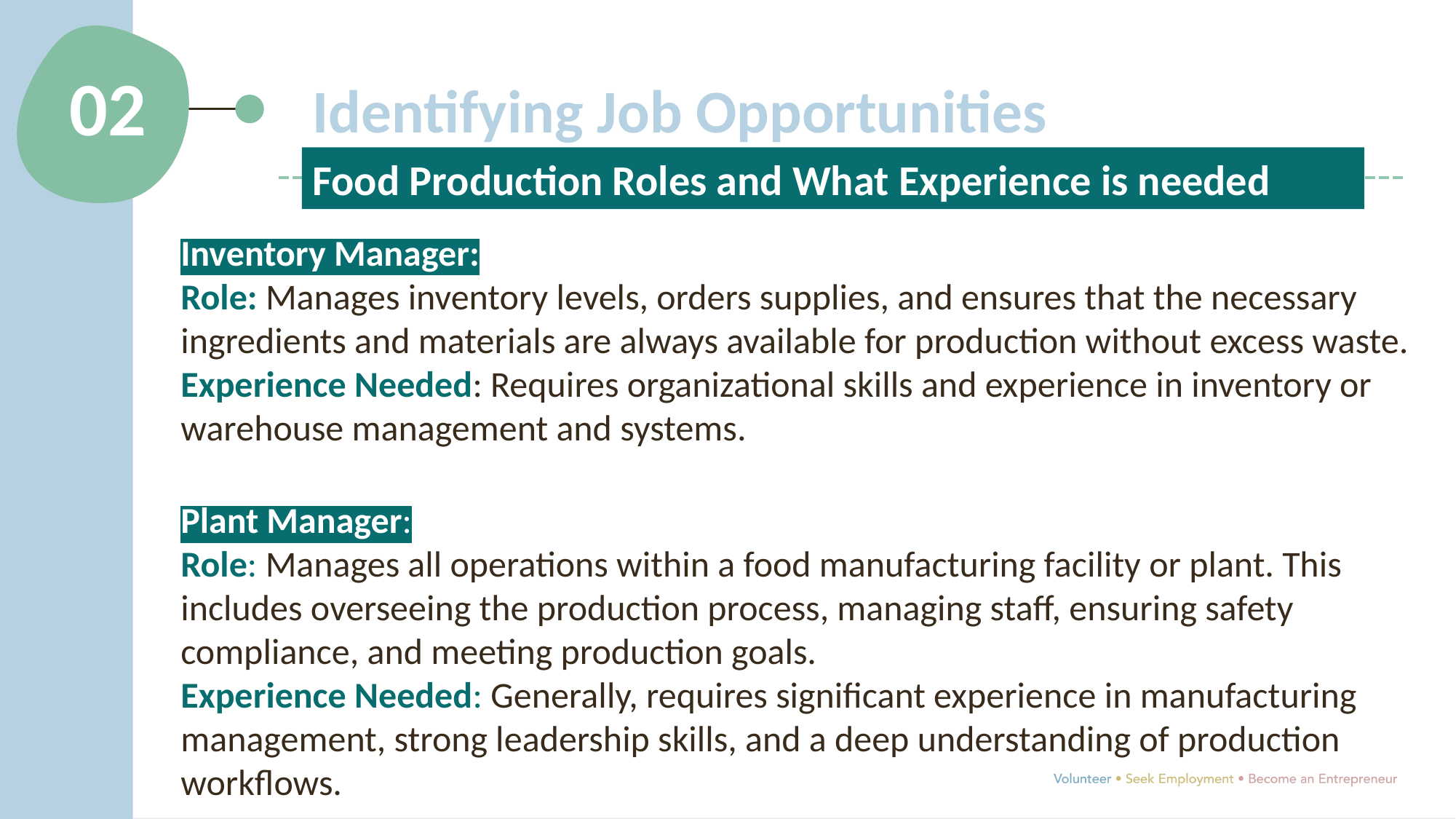

02
Identifying Job Opportunities

Food Production Roles and What Experience is needed
Inventory Manager:
Role: Manages inventory levels, orders supplies, and ensures that the necessary ingredients and materials are always available for production without excess waste.
Experience Needed: Requires organizational skills and experience in inventory or warehouse management and systems.

Plant Manager:
Role: Manages all operations within a food manufacturing facility or plant. This includes overseeing the production process, managing staff, ensuring safety compliance, and meeting production goals.
Experience Needed: Generally, requires significant experience in manufacturing management, strong leadership skills, and a deep understanding of production workflows.